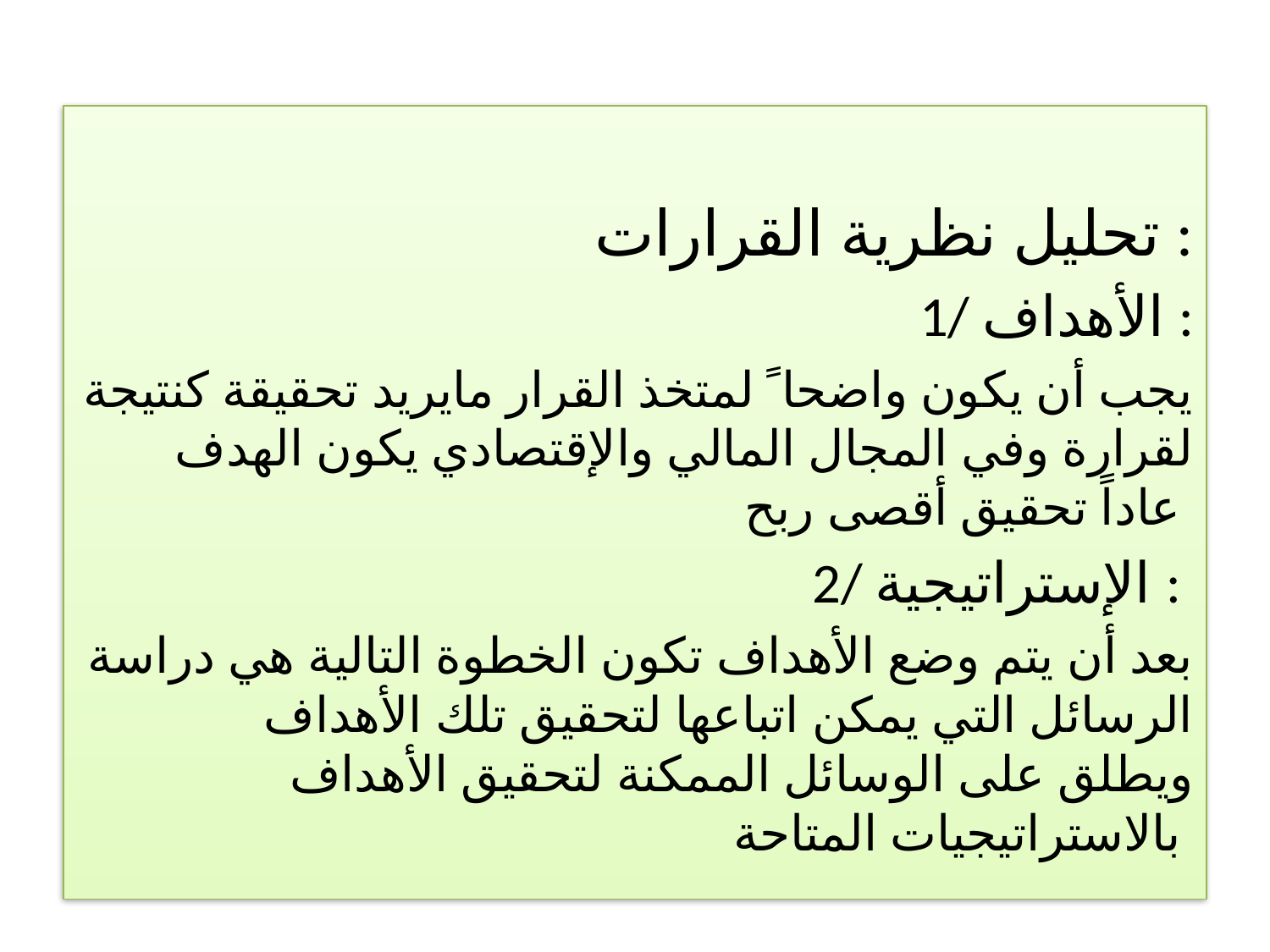

تحليل نظرية القرارات :
1/ الأهداف :
يجب أن يكون واضحا ً لمتخذ القرار مايريد تحقيقة كنتيجة لقرارة وفي المجال المالي والإقتصادي يكون الهدف عاداً تحقيق أقصى ربح
2/ الإستراتيجية :
بعد أن يتم وضع الأهداف تكون الخطوة التالية هي دراسة الرسائل التي يمكن اتباعها لتحقيق تلك الأهداف ويطلق على الوسائل الممكنة لتحقيق الأهداف بالاستراتيجيات المتاحة